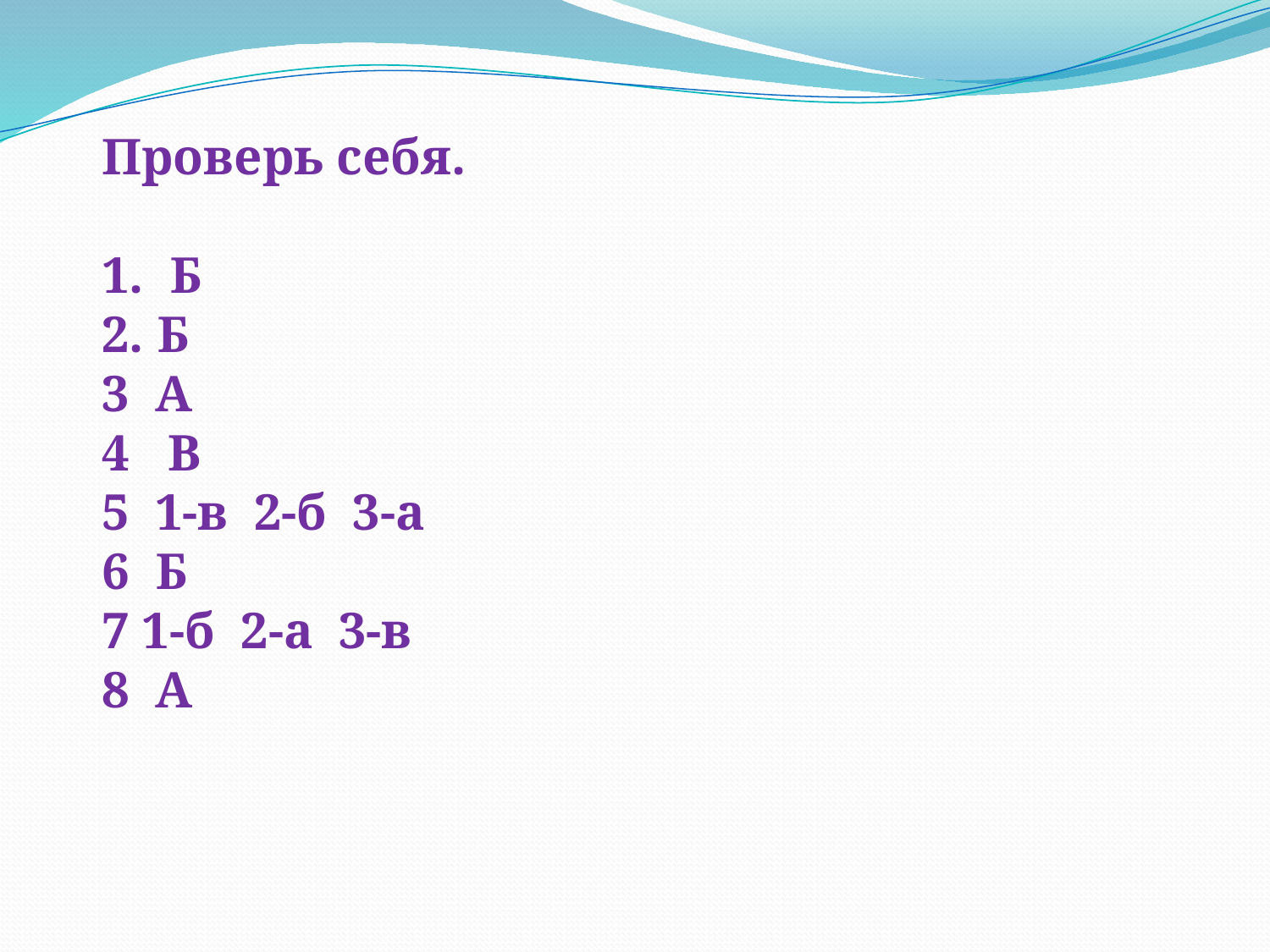

Проверь себя.

1.  Б
2. Б
3  А
4   В
5  1-в  2-б  3-а
6  Б
7 1-б  2-а  3-в
8  А